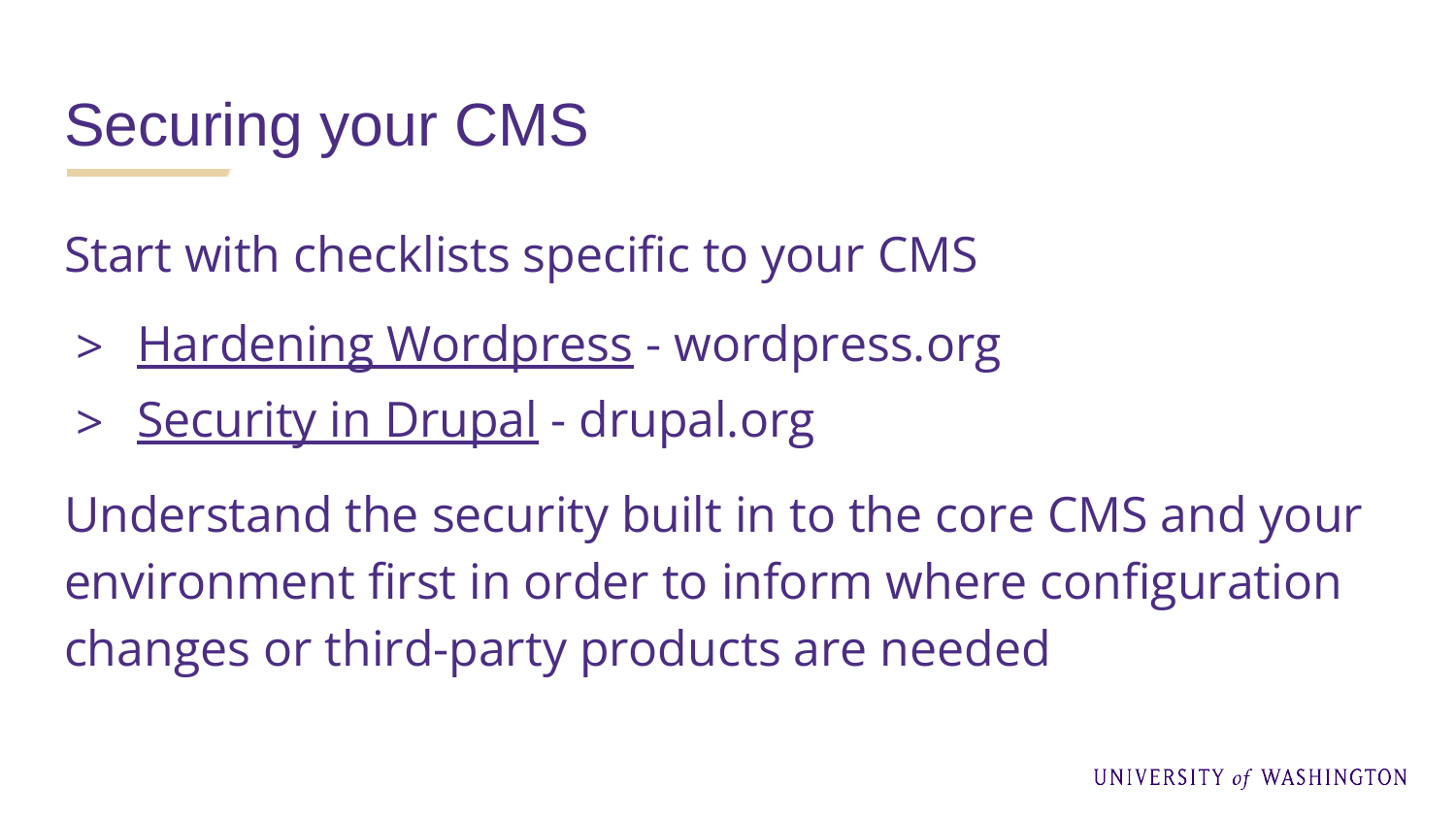

# Securing your CMS
Start with checklists specific to your CMS
Hardening Wordpress - wordpress.org
Security in Drupal - drupal.org
Understand the security built in to the core CMS and your environment first in order to inform where configuration changes or third-party products are needed